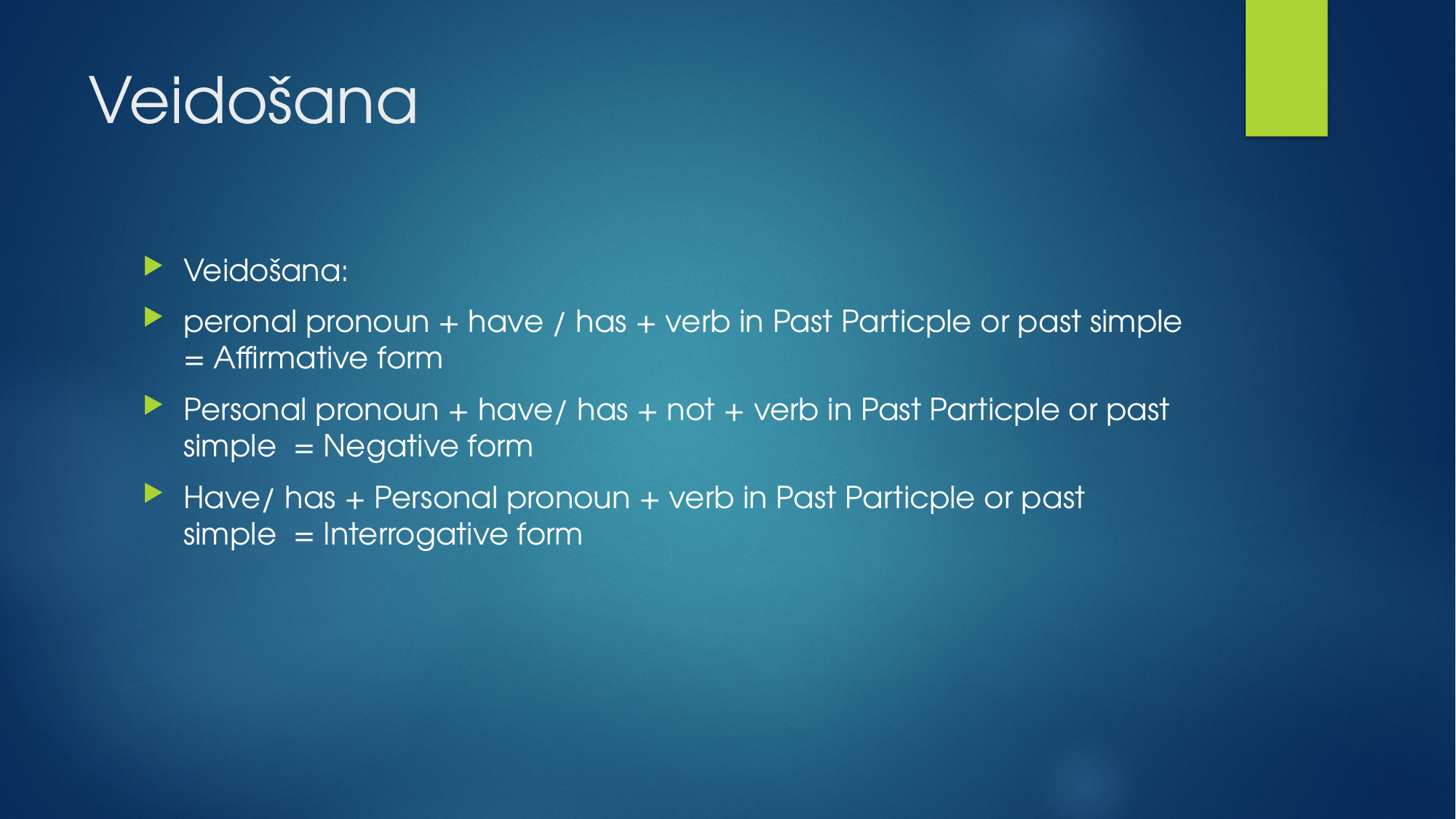

# Veidošana
Veidošana:
peronal pronoun + have / has + verb in Past Particple or past simple = Affirmative form
Personal pronoun + have/ has + not + verb in Past Particple or past simple  = Negative form
Have/ has + Personal pronoun + verb in Past Particple or past simple  = Interrogative form